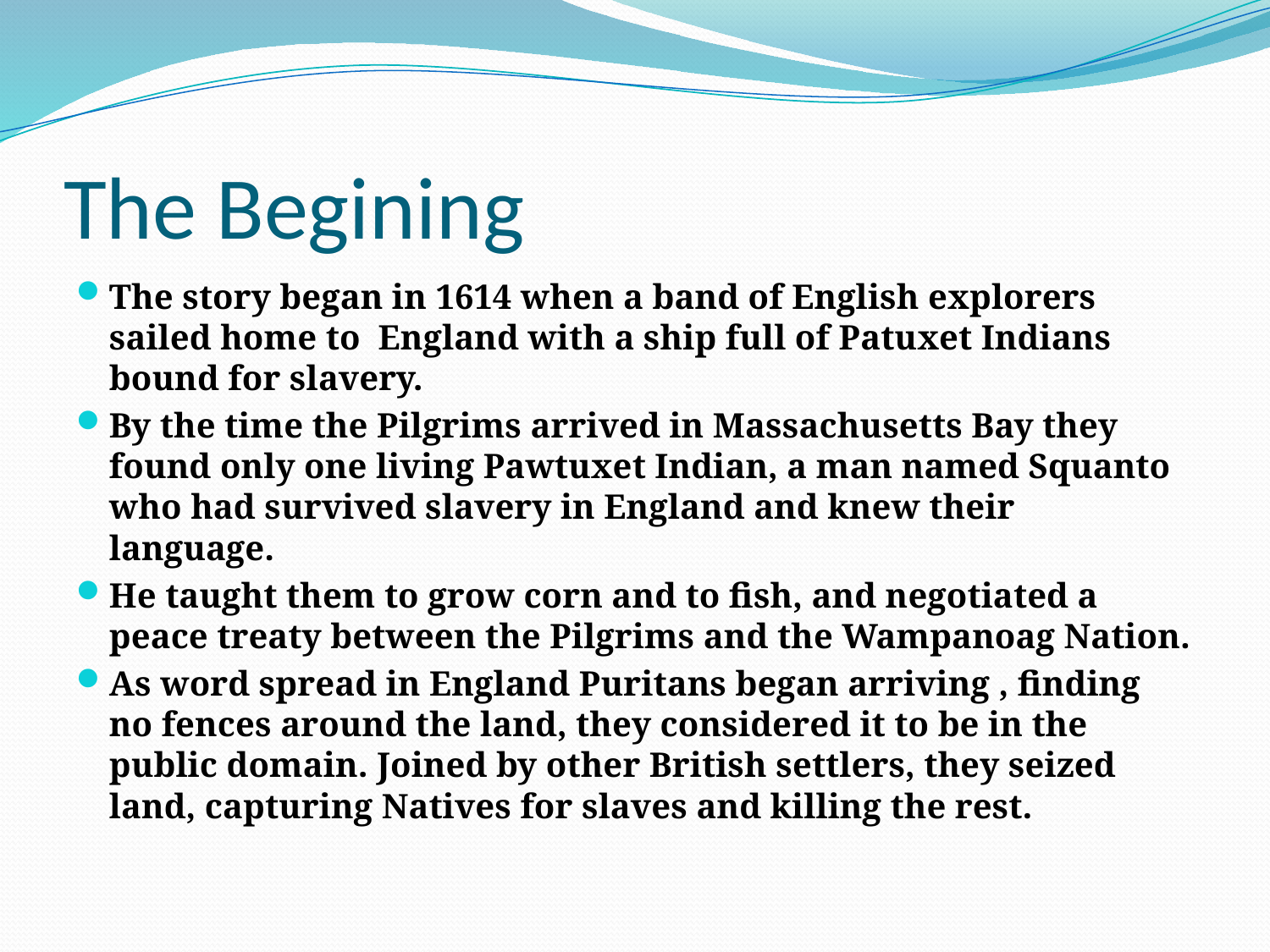

# The Begining
The story began in 1614 when a band of English explorers sailed home to  England with a ship full of Patuxet Indians bound for slavery.
By the time the Pilgrims arrived in Massachusetts Bay they found only one living Pawtuxet Indian, a man named Squanto who had survived slavery in England and knew their language.
He taught them to grow corn and to fish, and negotiated a peace treaty between the Pilgrims and the Wampanoag Nation.
As word spread in England Puritans began arriving , finding no fences around the land, they considered it to be in the public domain. Joined by other British settlers, they seized land, capturing Natives for slaves and killing the rest.